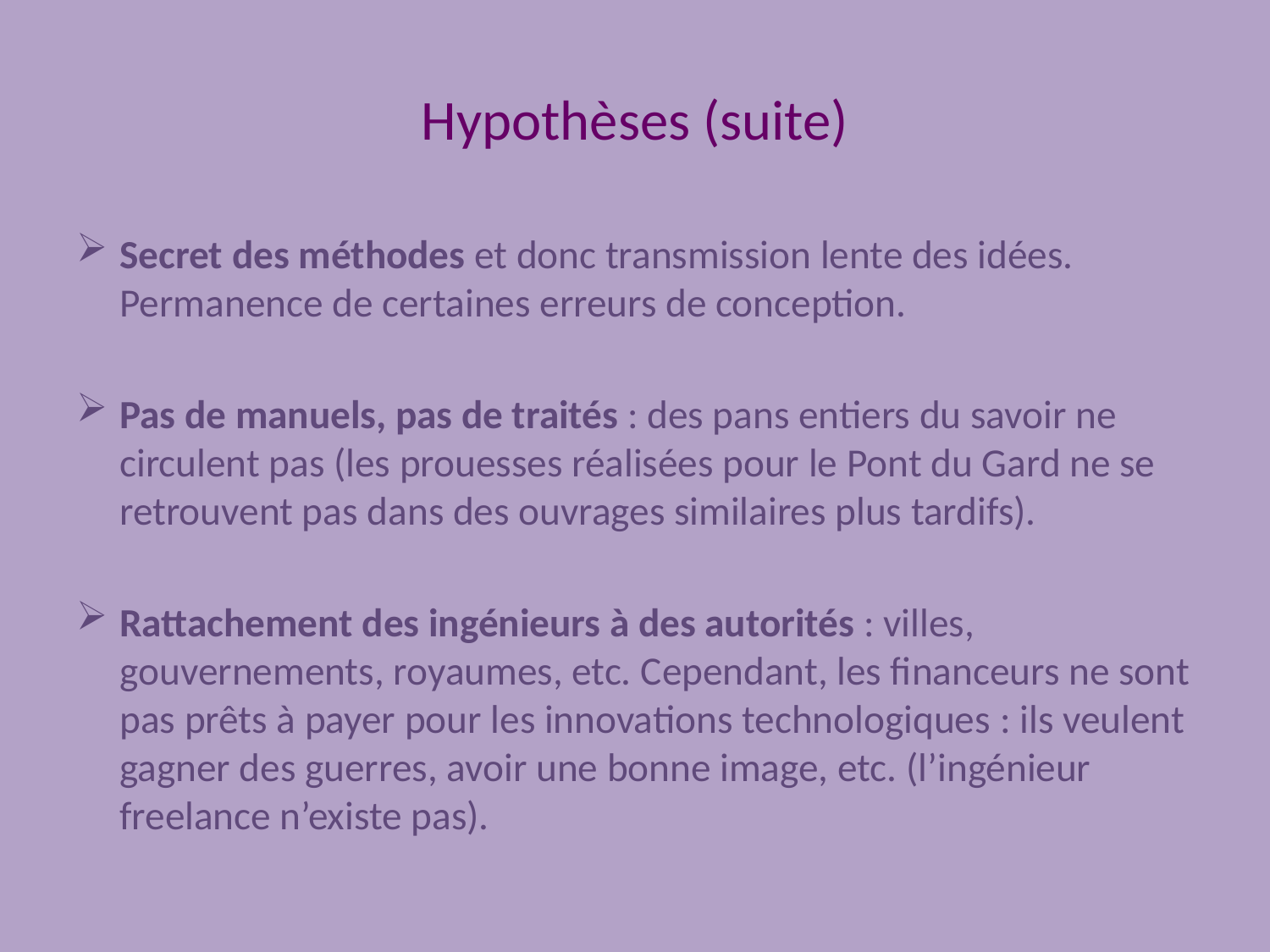

# Hypothèses (suite)
Secret des méthodes et donc transmission lente des idées. Permanence de certaines erreurs de conception.

Pas de manuels, pas de traités : des pans entiers du savoir ne circulent pas (les prouesses réalisées pour le Pont du Gard ne se retrouvent pas dans des ouvrages similaires plus tardifs).

Rattachement des ingénieurs à des autorités : villes, gouvernements, royaumes, etc. Cependant, les financeurs ne sont pas prêts à payer pour les innovations technologiques : ils veulent gagner des guerres, avoir une bonne image, etc. (l’ingénieur freelance n’existe pas).